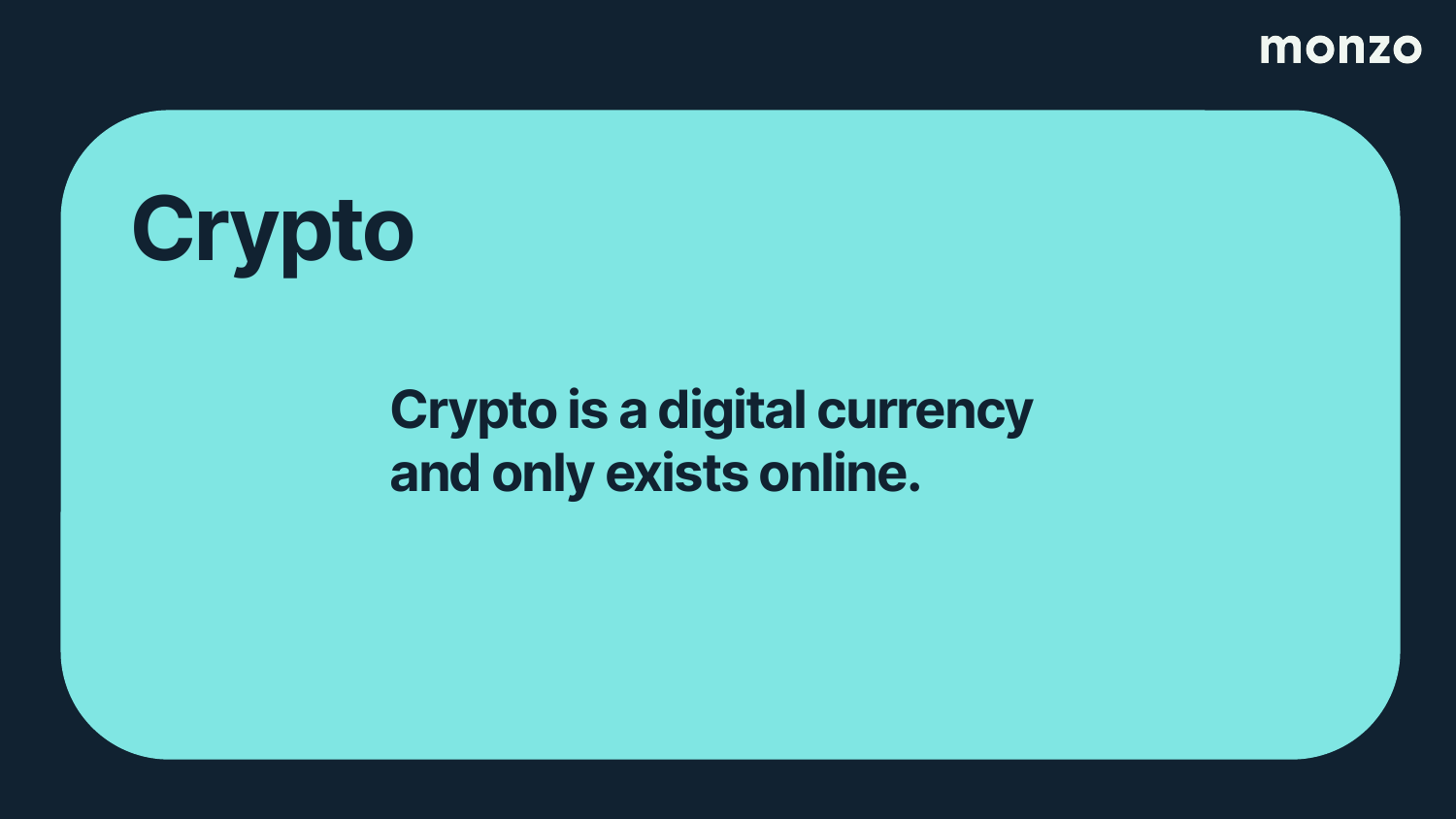

Crypto
Crypto is a digital currency and only exists online.